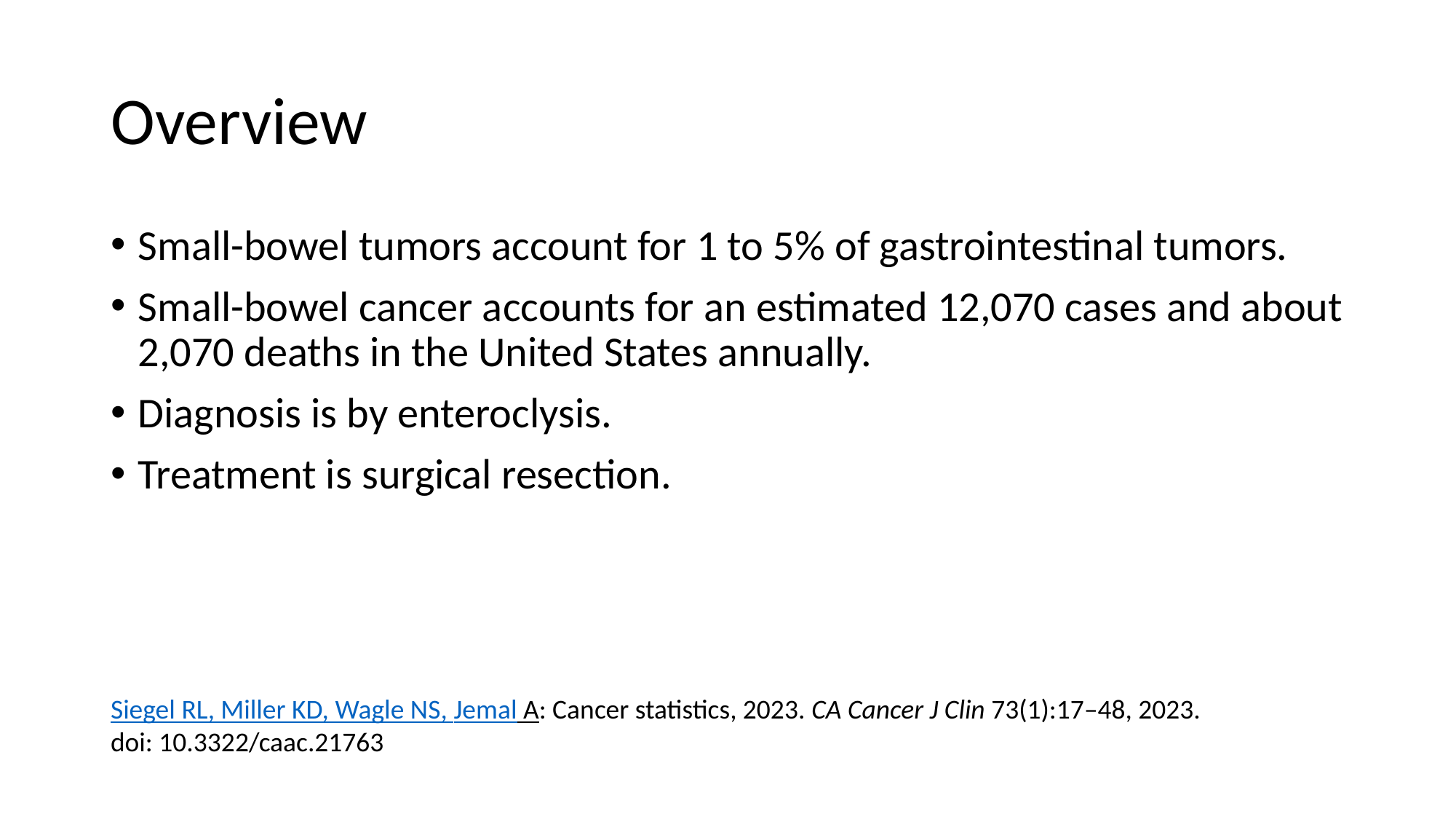

# Overview
Small-bowel tumors account for 1 to 5% of gastrointestinal tumors.
Small-bowel cancer accounts for an estimated 12,070 cases and about 2,070 deaths in the United States annually.
Diagnosis is by enteroclysis.
Treatment is surgical resection.
Siegel RL, Miller KD, Wagle NS, Jemal A: Cancer statistics, 2023. CA Cancer J Clin 73(1):17–48, 2023.                 doi: 10.3322/caac.21763